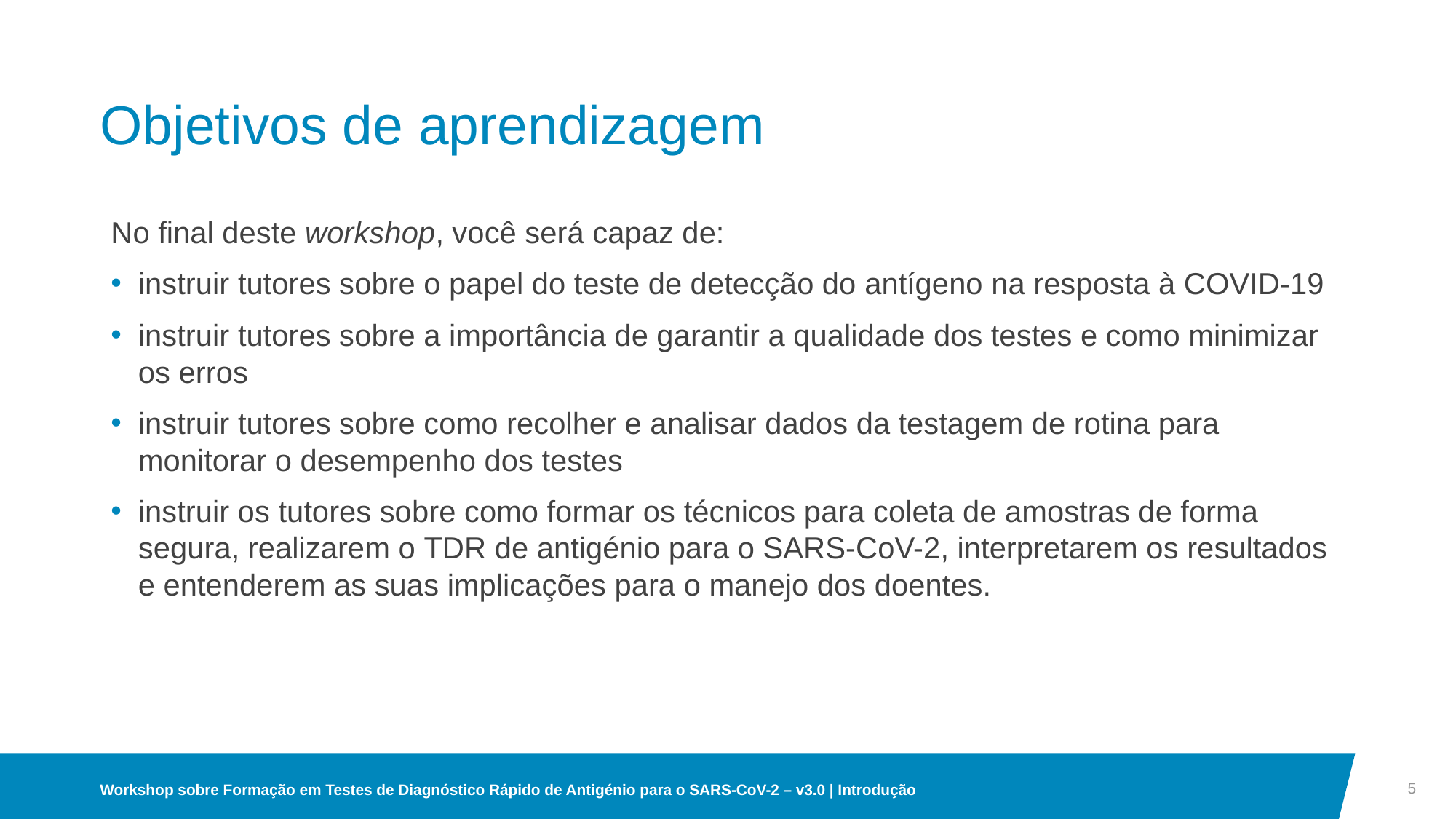

# Objetivos de aprendizagem
No final deste workshop, você será capaz de:
instruir tutores sobre o papel do teste de detecção do antígeno na resposta à COVID-19
instruir tutores sobre a importância de garantir a qualidade dos testes e como minimizar os erros
instruir tutores sobre como recolher e analisar dados da testagem de rotina para monitorar o desempenho dos testes
instruir os tutores sobre como formar os técnicos para coleta de amostras de forma segura, realizarem o TDR de antigénio para o SARS-CoV-2, interpretarem os resultados e entenderem as suas implicações para o manejo dos doentes.

5
Workshop sobre Formação em Testes de Diagnóstico Rápido de Antigénio para o SARS-CoV-2 – v3.0 | Introdução